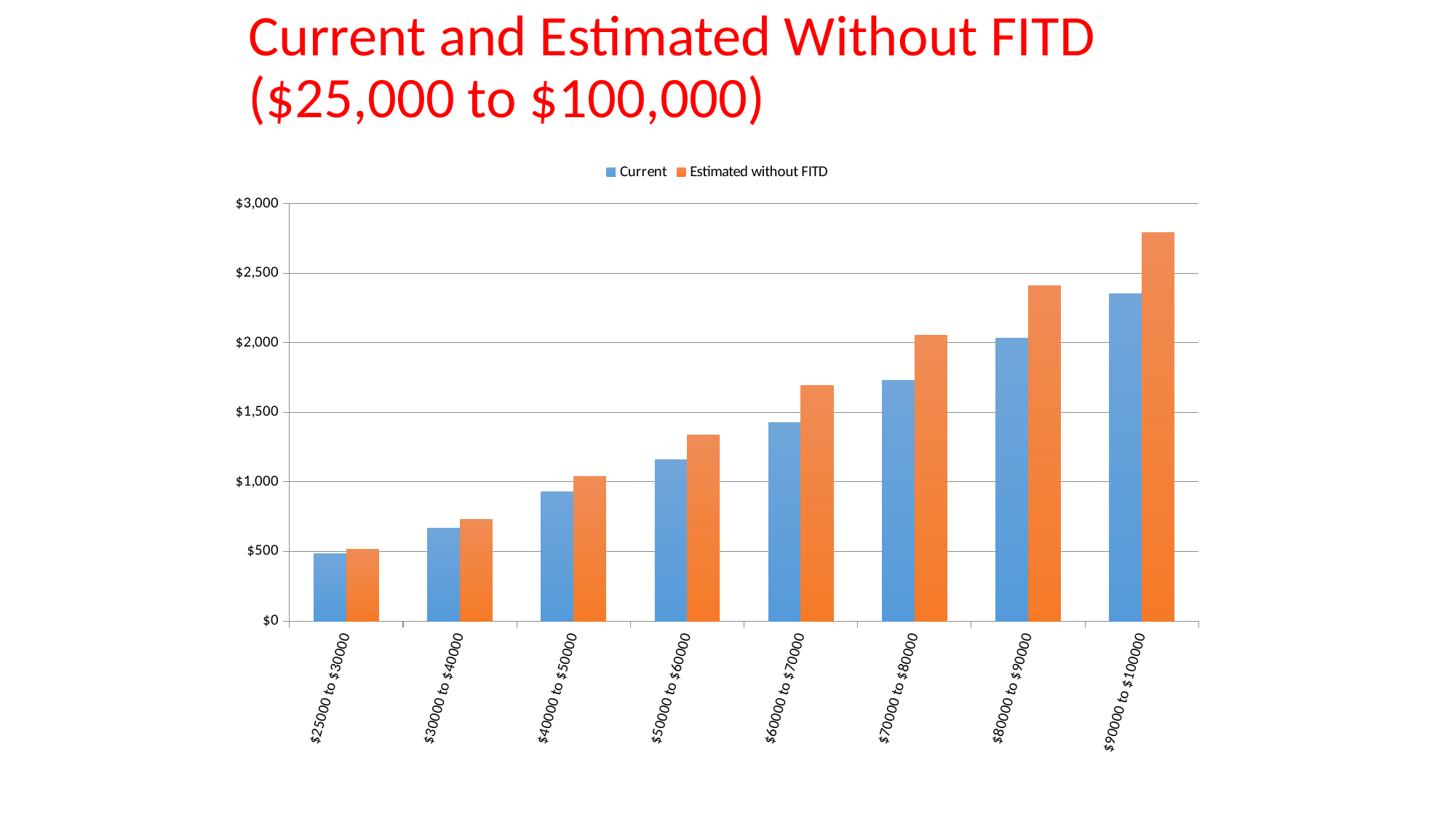

# Current and Estimated Without FITD ($25,000 to $100,000)

### Chart

| Category | Current | Estimated without FITD |
|---|---|---|
| $25000 to $30000 | 481.5332867798471 | 516.102044936622 |
| $30000 to $40000 | 668.579934168336 | 732.4113523299301 |
| $40000 to $50000 | 928.5152179431682 | 1039.68742716274 |
| $50000 to $60000 | 1161.833926771351 | 1338.752551551956 |
| $60000 to $70000 | 1425.202334974914 | 1691.906558692284 |
| $70000 to $80000 | 1730.964259053852 | 2052.082269147579 |
| $80000 to $90000 | 2034.307686897928 | 2411.955677019446 |
| $90000 to $100000 | 2350.973698730563 | 2789.507770189451 |